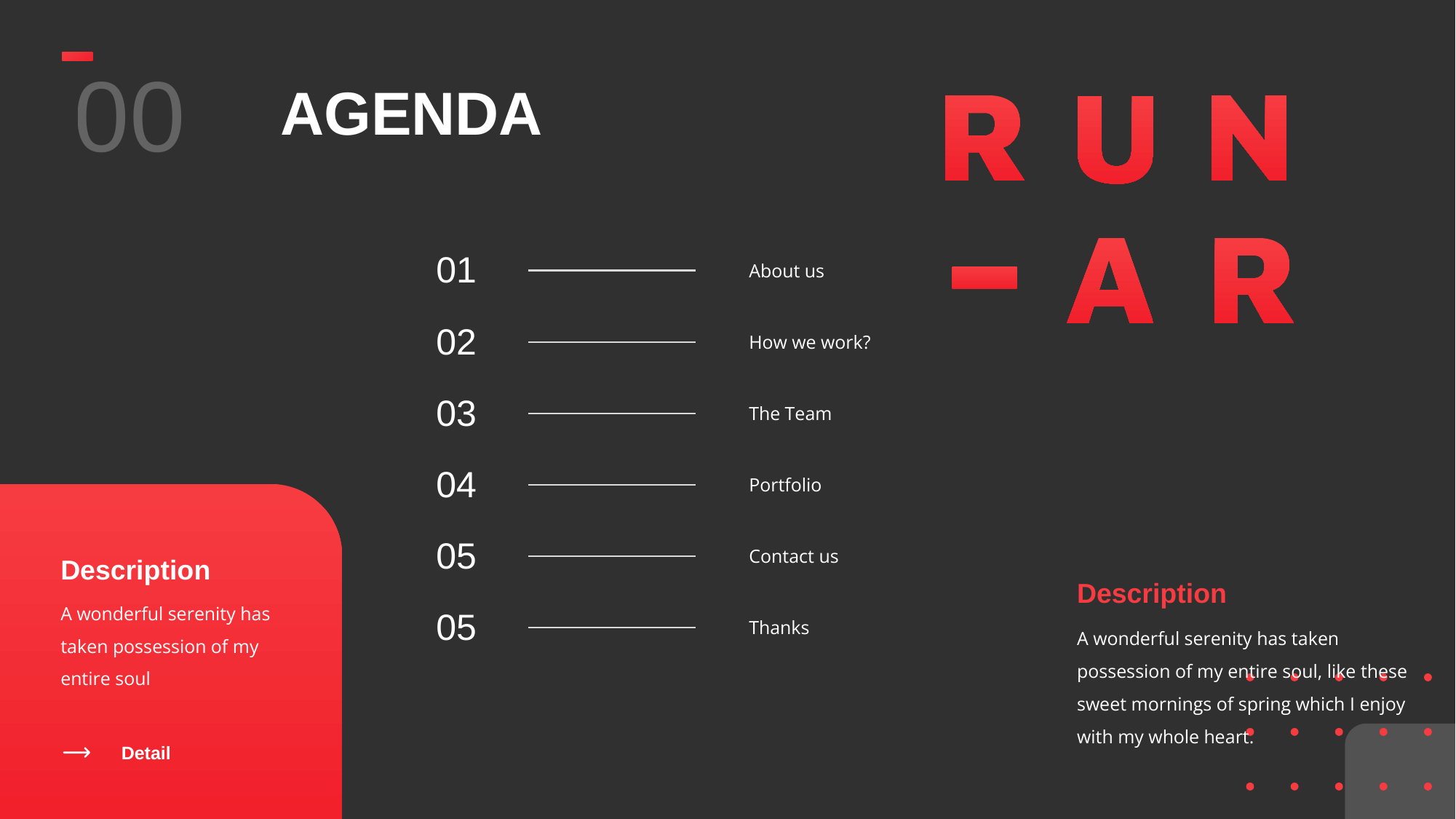

00
AGENDA

01
About us

02
How we work?
03
The Team
04
Portfolio

05
Contact us
Description
Description
A wonderful serenity has taken possession of my entire soul
05
A wonderful serenity has taken possession of my entire soul, like these sweet mornings of spring which I enjoy with my whole heart.
Thanks
Detail